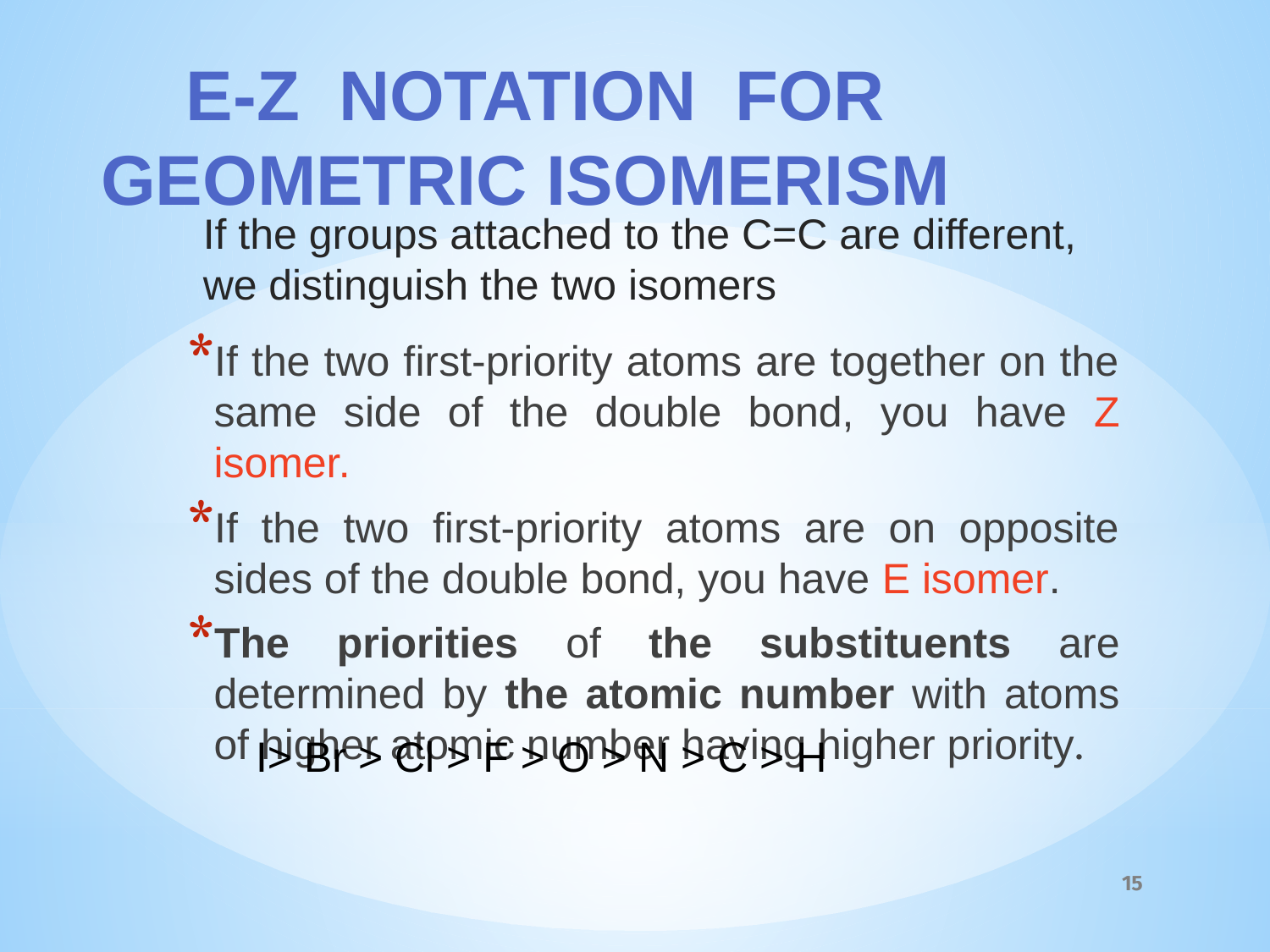

# E-Z  NOTATION  FOR GEOMETRIC ISOMERISM
If the groups attached to the C=C are different, we distinguish the two isomers
If the two first-priority atoms are together on the same side of the double bond, you have Z isomer.
If the two first-priority atoms are on opposite sides of the double bond, you have E isomer.
The priorities of the substituents are determined by the atomic number with atoms of higher atomic number having higher priority.
I> Br > Cl > F > O > N > C > H
15